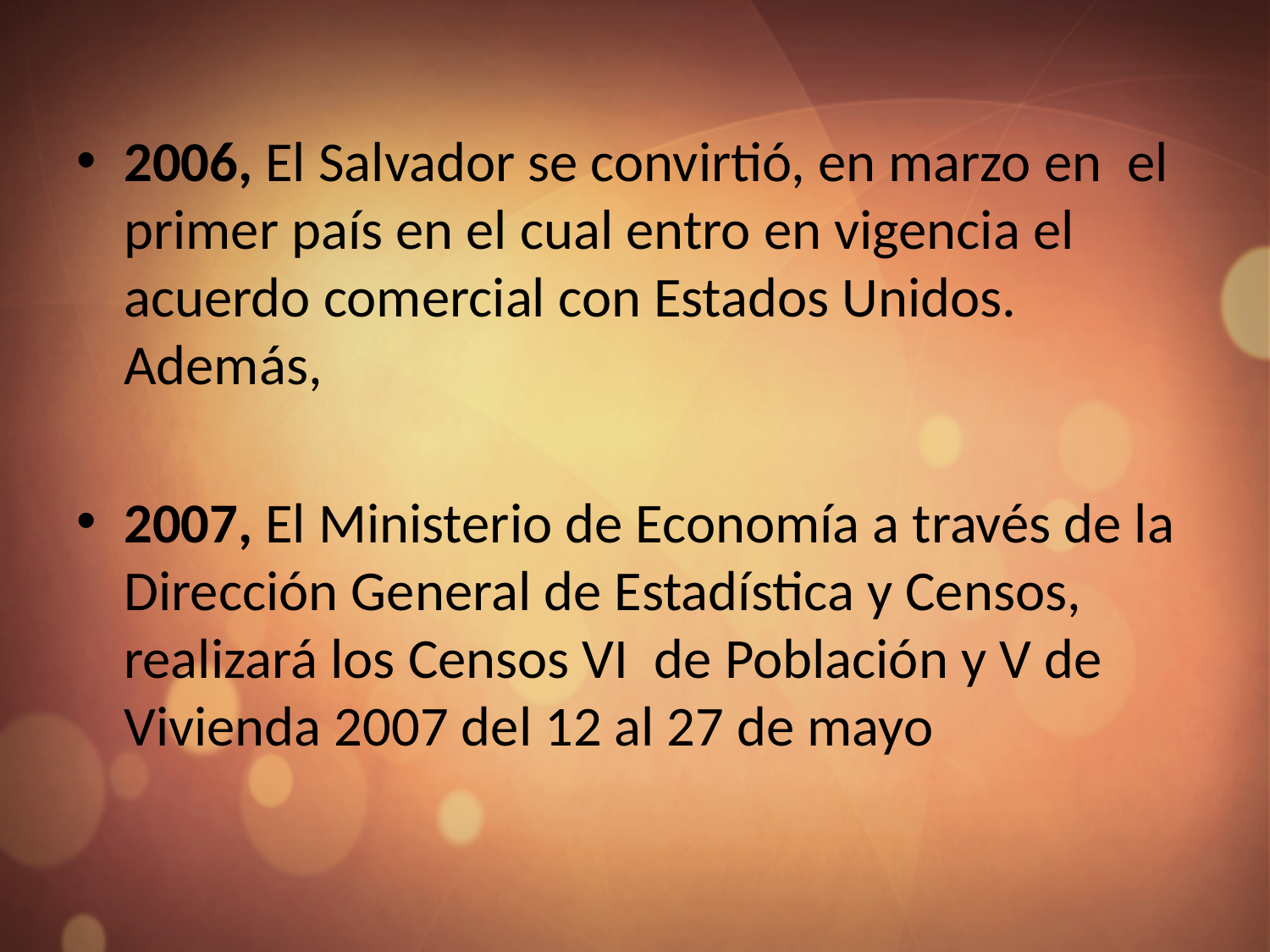

2006, El Salvador se convirtió, en marzo en  el primer país en el cual entro en vigencia el acuerdo comercial con Estados Unidos. Además,

2007, El Ministerio de Economía a través de la Dirección General de Estadística y Censos, realizará los Censos VI  de Población y V de Vivienda 2007 del 12 al 27 de mayo